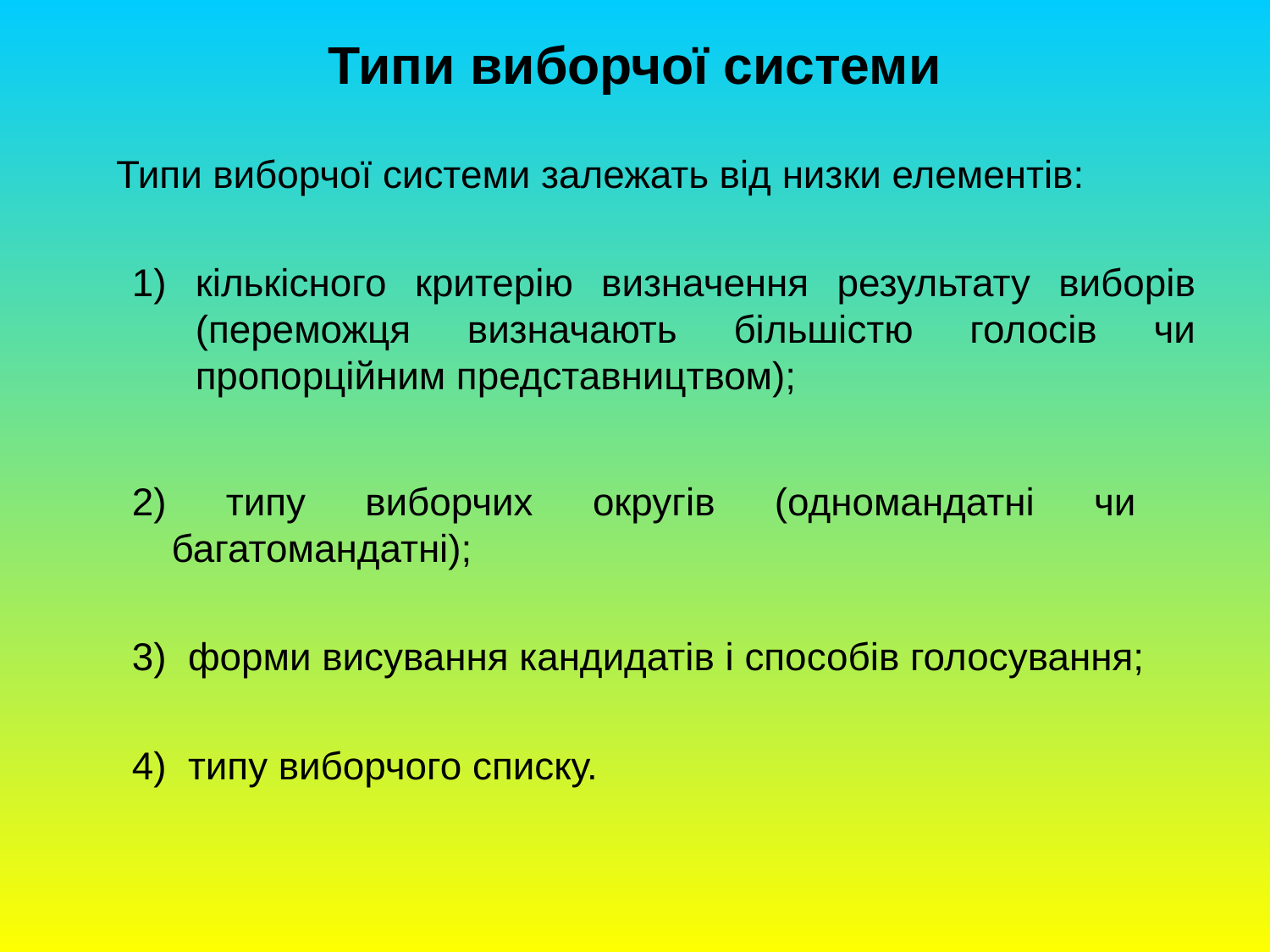

# Типи виборчої системи
	Типи виборчої системи залежать від низки елементів:

кількісного критерію визначення результату виборів (переможця визначають більшістю голосів чи пропорційним представництвом);

2) типу виборчих округів (одномандатні чи  багатомандатні);

3)  форми висування кандидатів і способів голосування;

4)  типу виборчого списку.